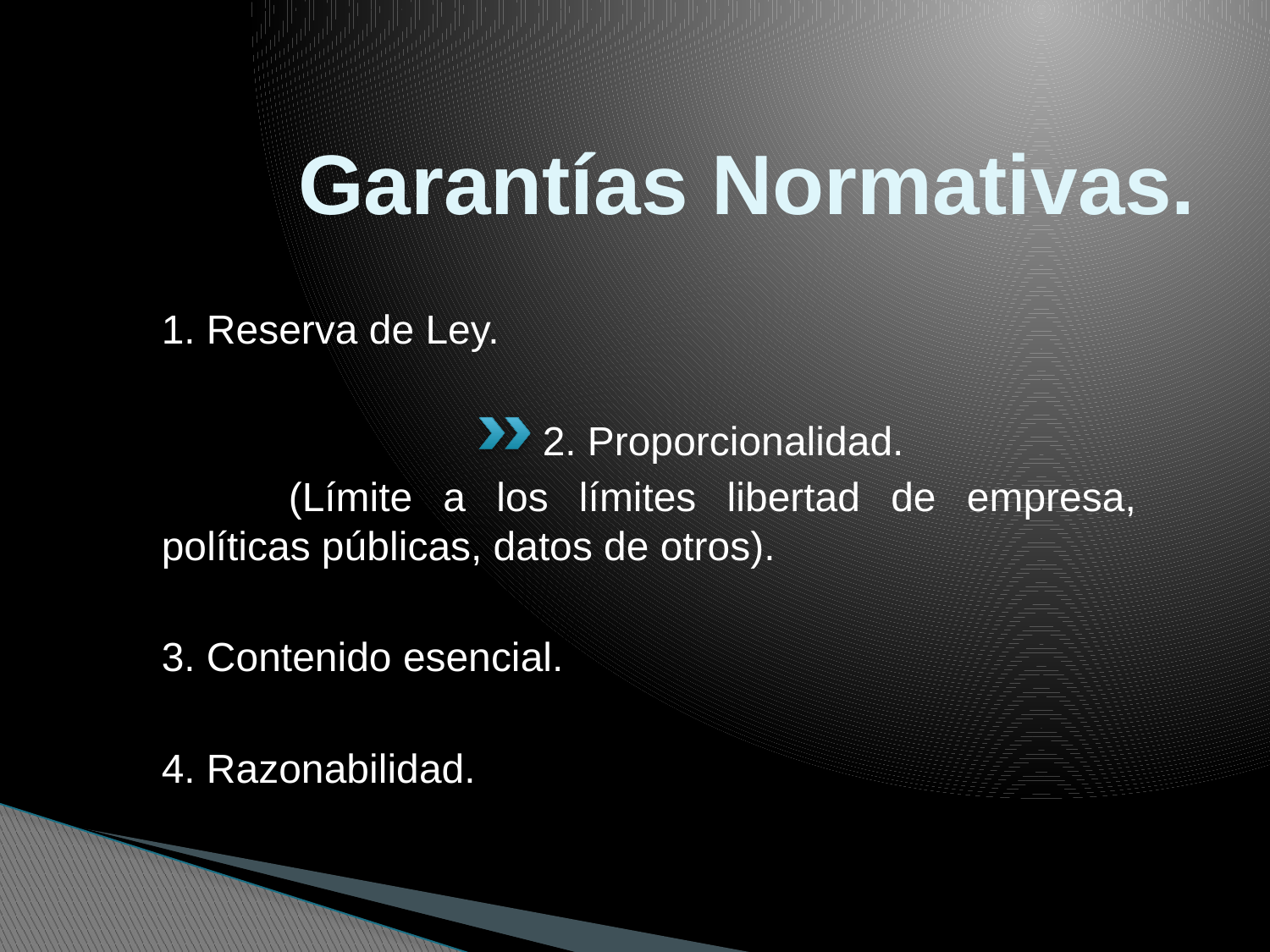

# Garantías Normativas.
1. Reserva de Ley.

			2. Proporcionalidad.
	(Límite a los límites libertad de empresa, 	políticas públicas, datos de otros).

3. Contenido esencial.

4. Razonabilidad.